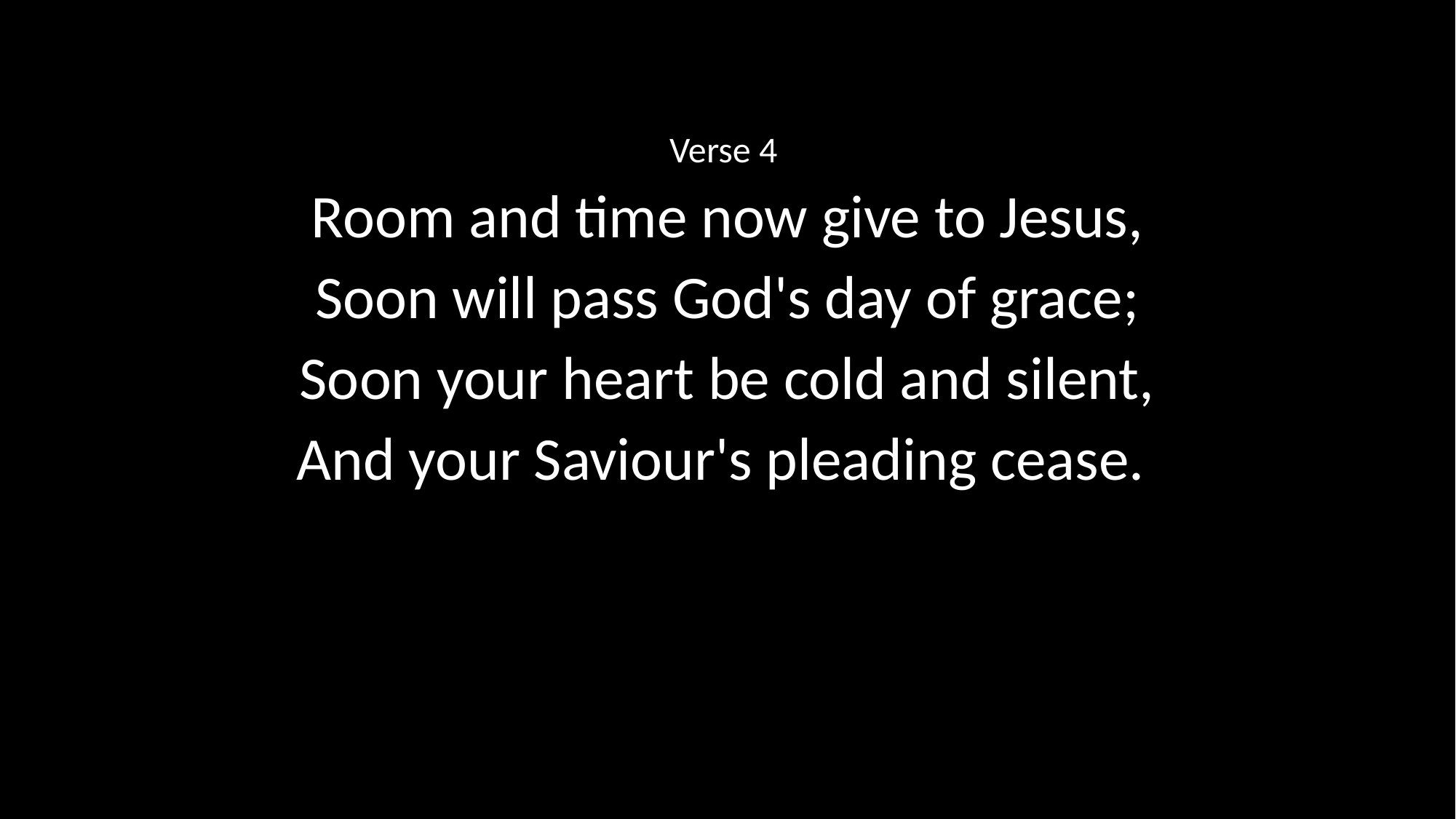

Verse 4
Room and time now give to Jesus,
Soon will pass God's day of grace;
Soon your heart be cold and silent,
And your Saviour's pleading cease.